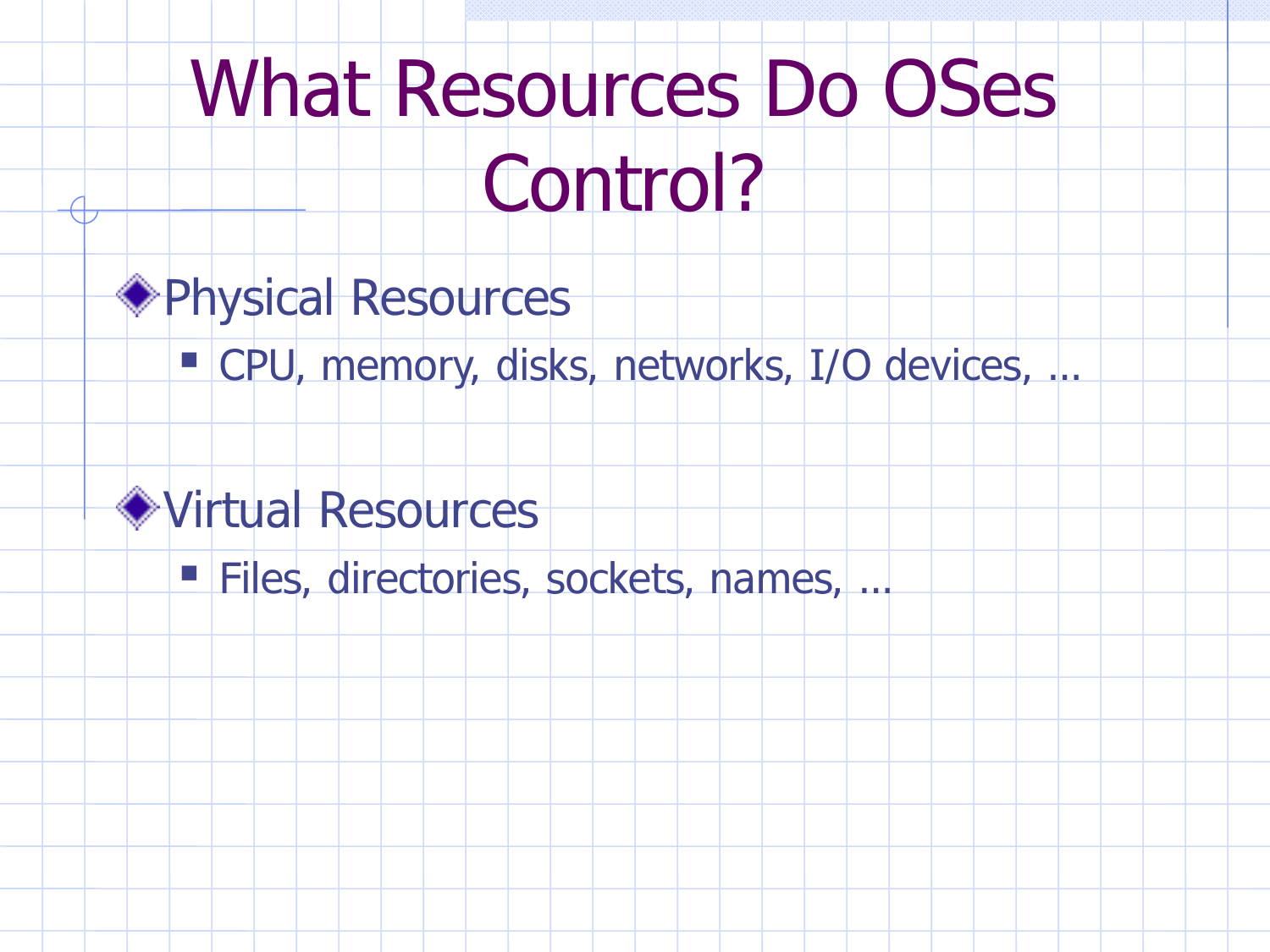

# What Resources Do OSes Control?
Physical Resources
CPU, memory, disks, networks, I/O devices, …

Virtual Resources
Files, directories, sockets, names, …